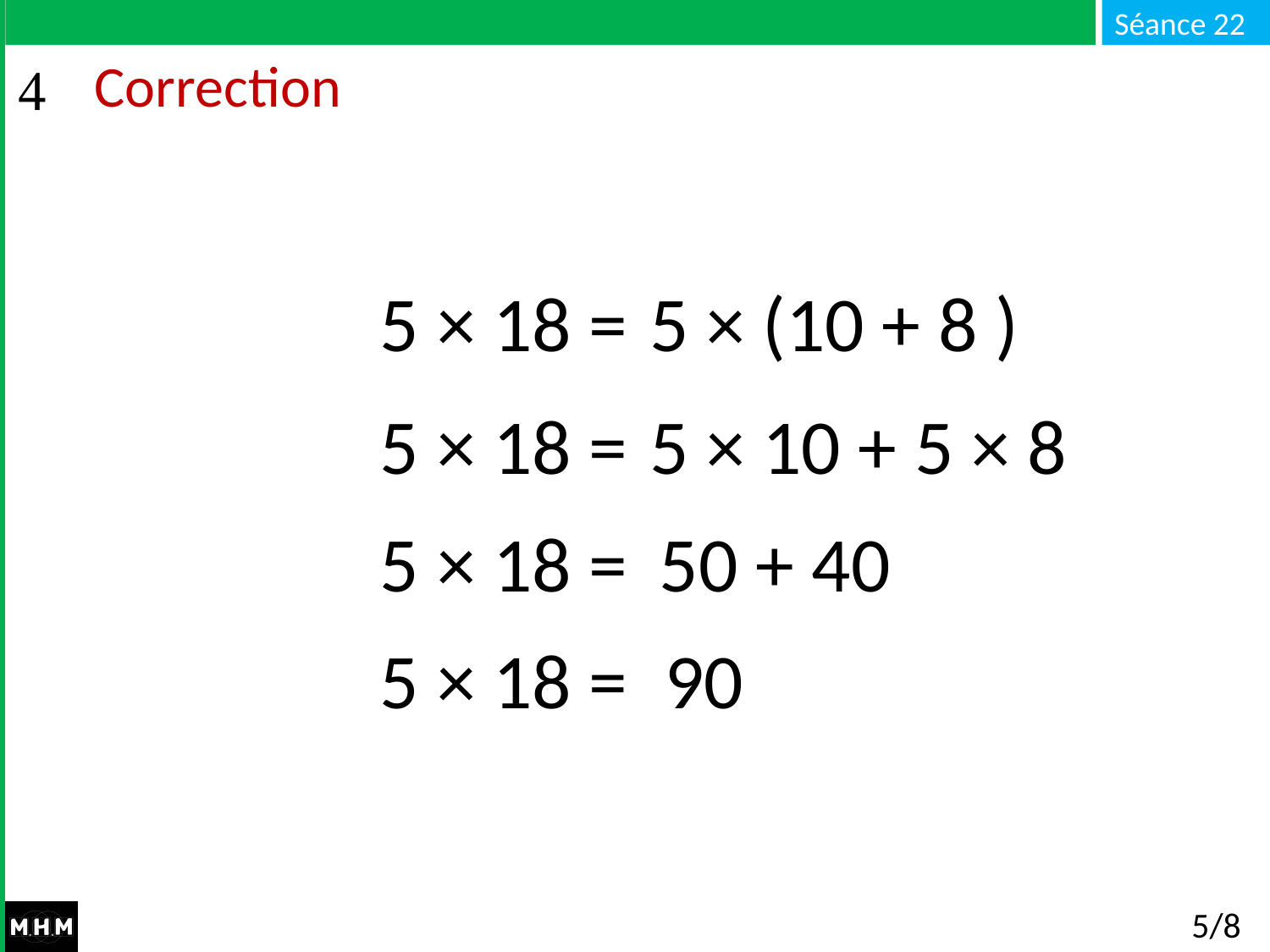

# Correction
 5 × 18 =
 5 × (10 + 8 )
 5 × 18 =
 5 × 10 + 5 × 8
 5 × 18 =
 50 + 40
 90
 5 × 18 =
5/8